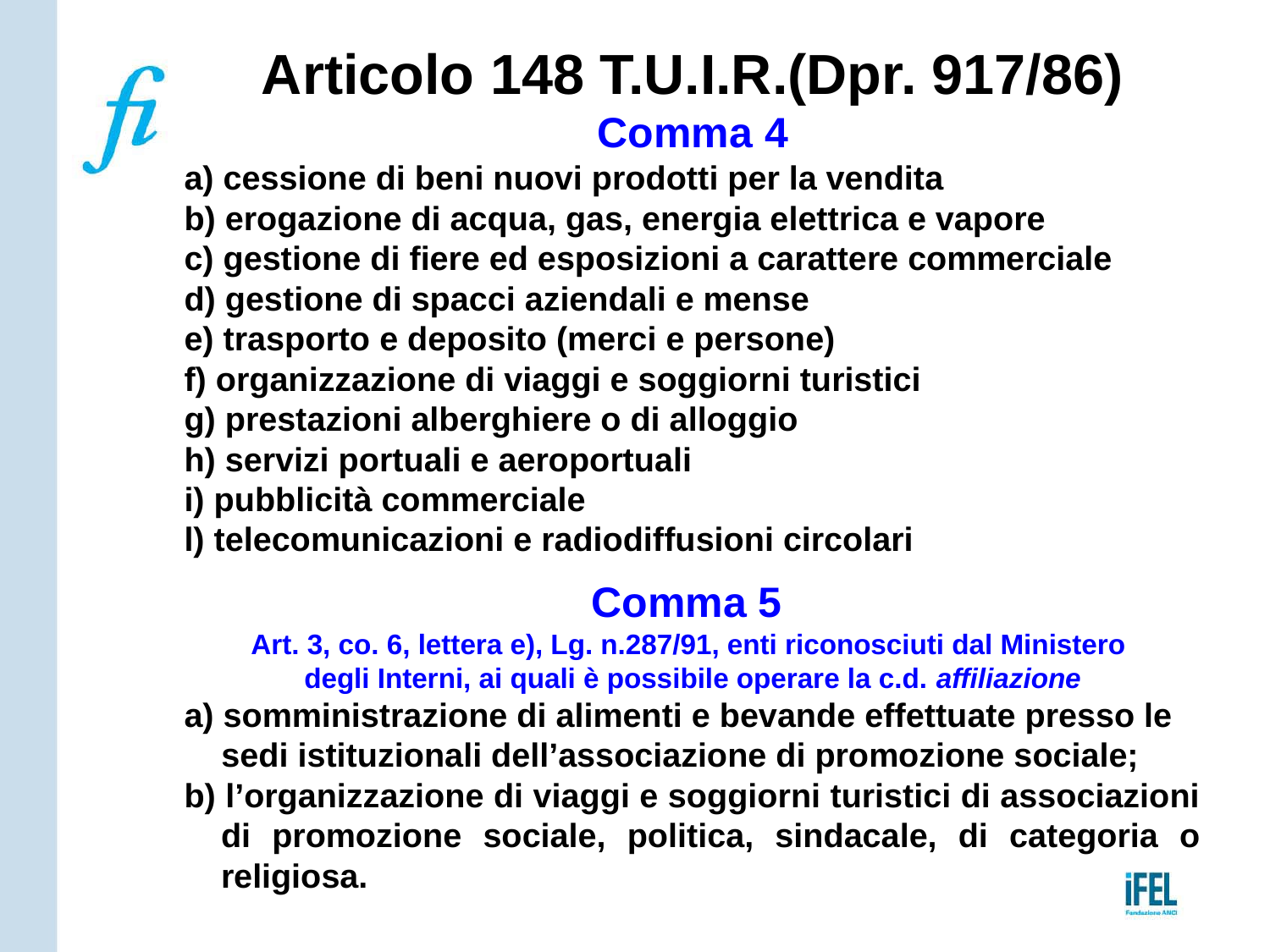

Articolo 148 T.U.I.R.(Dpr. 917/86)
Comma 4
a) cessione di beni nuovi prodotti per la vendita
b) erogazione di acqua, gas, energia elettrica e vapore
c) gestione di fiere ed esposizioni a carattere commerciale
d) gestione di spacci aziendali e mense
e) trasporto e deposito (merci e persone)
f) organizzazione di viaggi e soggiorni turistici
g) prestazioni alberghiere o di alloggio
h) servizi portuali e aeroportuali
i) pubblicità commerciale
l) telecomunicazioni e radiodiffusioni circolari

Comma 5
Art. 3, co. 6, lettera e), Lg. n.287/91, enti riconosciuti dal Ministero
degli Interni, ai quali è possibile operare la c.d. affiliazione
a) somministrazione di alimenti e bevande effettuate presso le
    sedi istituzionali dell’associazione di promozione sociale;
b) l’organizzazione di viaggi e soggiorni turistici di associazioni di promozione sociale, politica, sindacale, di categoria o religiosa.